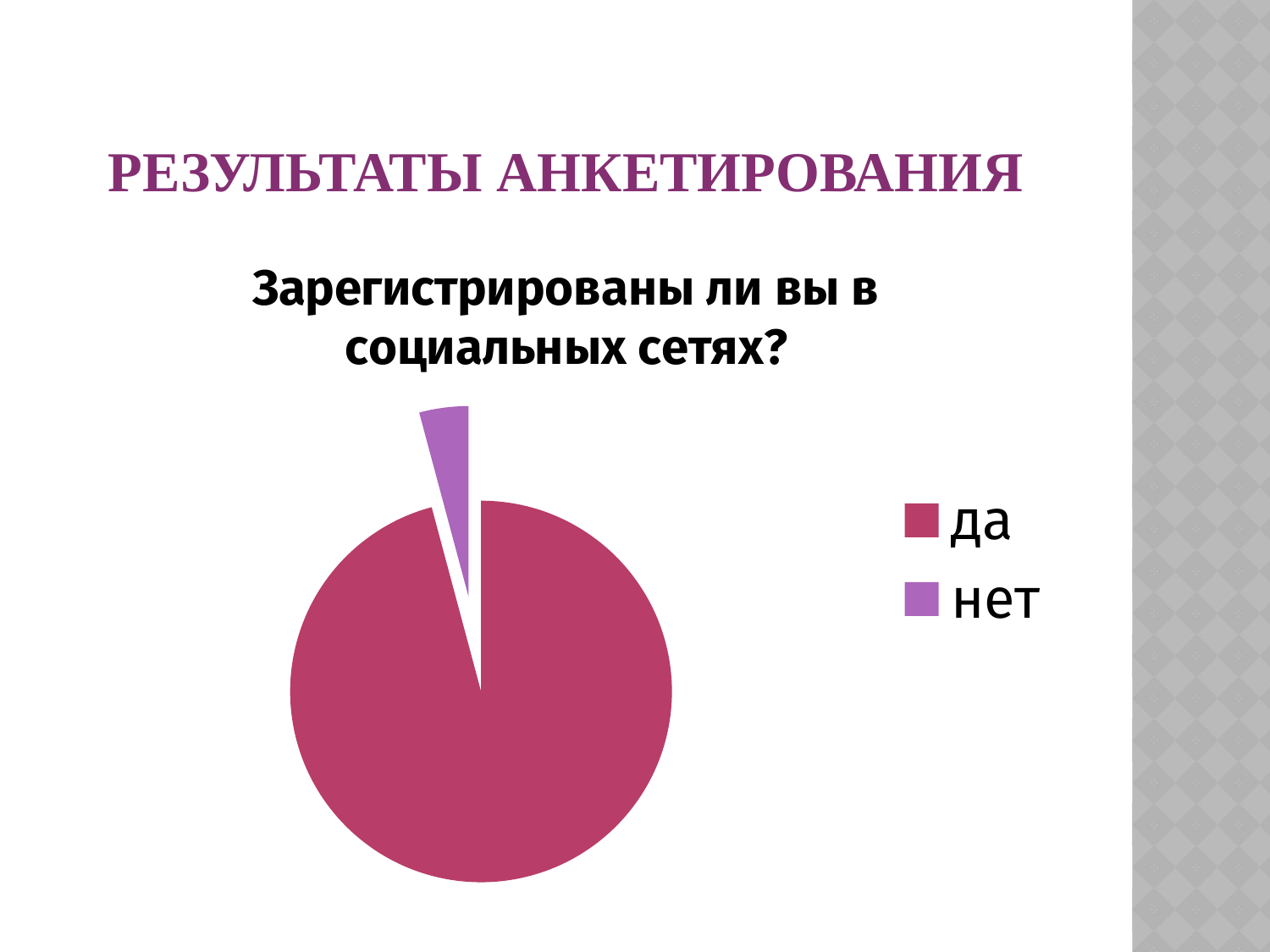

# РЕЗУЛЬТАТЫ АНКЕТИРОВАНИЯ

### Chart:

| Category | Зарегистрированы ли вы в социальных сетях? |
|---|---|
| да | 23.0 |
| нет | 1.0 |